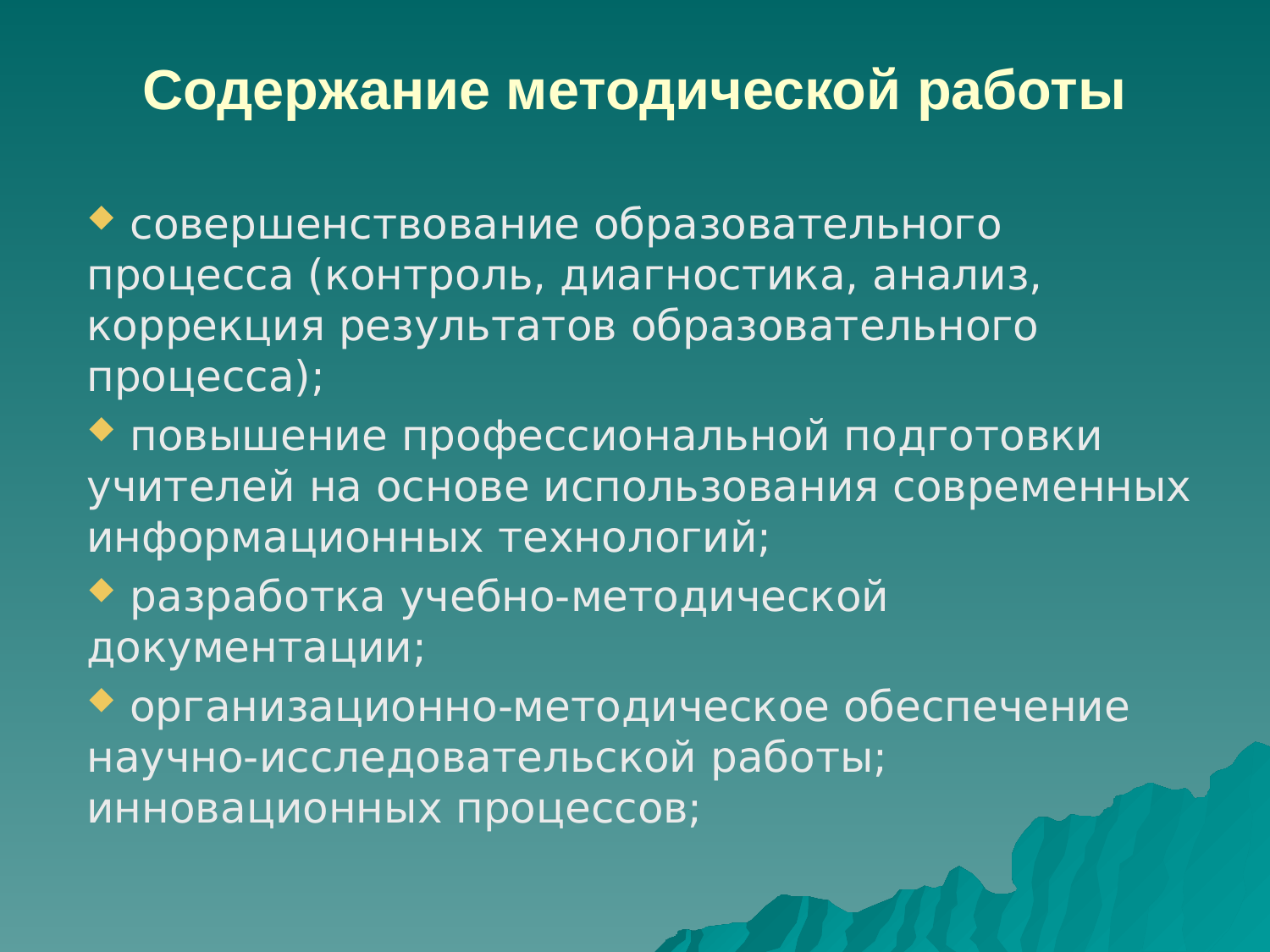

# Содержание методической работы
 совершенствование образовательного процесса (контроль, диагностика, анализ, коррекция результатов образовательного процесса);
 повышение профессиональной подготовки учителей на основе использования современных информационных технологий;
 разработка учебно-методической документации;
 организационно-методическое обеспечение научно-исследовательской работы; инновационных процессов;